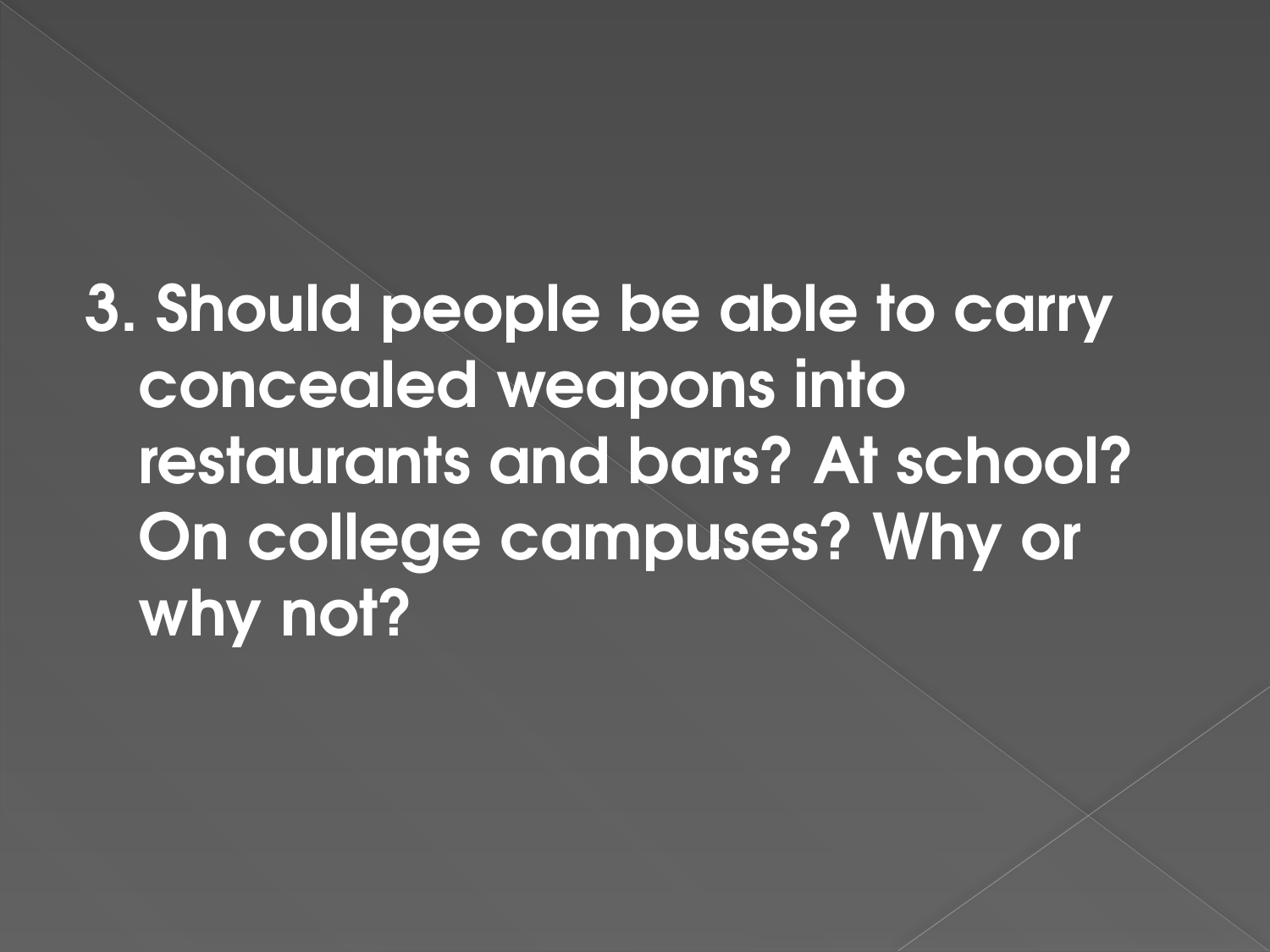

#
3. Should people be able to carry concealed weapons into restaurants and bars? At school? On college campuses? Why or why not?